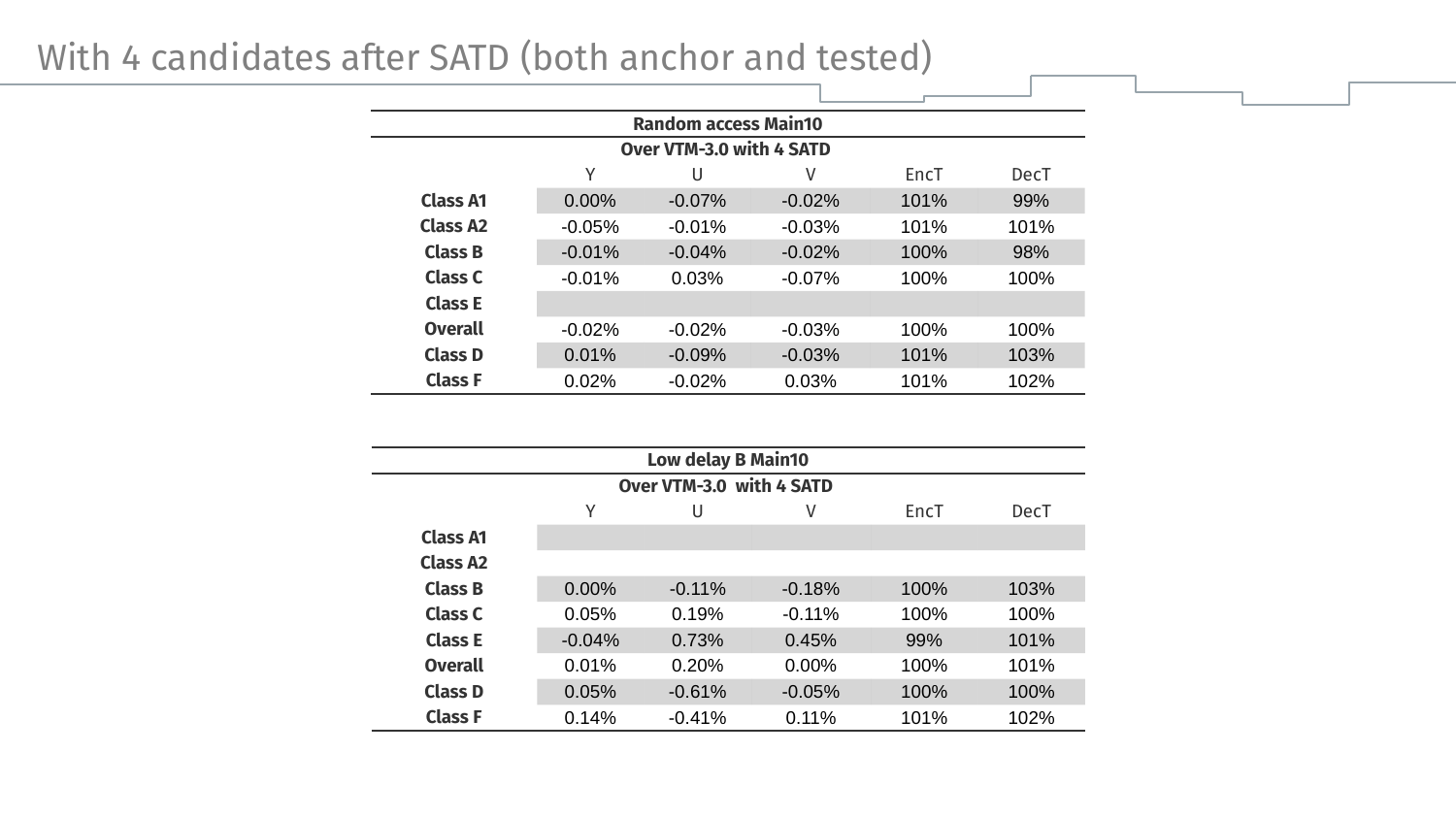

# With 4 candidates after SATD (both anchor and tested)
| Random access Main10 |  |  |  |  |  |
| --- | --- | --- | --- | --- | --- |
| Over VTM-3.0 with 4 SATD |  |  |  |  |  |
|  | Y | U | V | EncT | DecT |
| Class A1 | 0.00% | -0.07% | -0.02% | 101% | 99% |
| Class A2 | -0.05% | -0.01% | -0.03% | 101% | 101% |
| Class B | -0.01% | -0.04% | -0.02% | 100% | 98% |
| Class C | -0.01% | 0.03% | -0.07% | 100% | 100% |
| Class E |  |  |  |  |  |
| Overall | -0.02% | -0.02% | -0.03% | 100% | 100% |
| Class D | 0.01% | -0.09% | -0.03% | 101% | 103% |
| Class F | 0.02% | -0.02% | 0.03% | 101% | 102% |
| Low delay B Main10 |  |  |  |  |  |
| --- | --- | --- | --- | --- | --- |
| Over VTM-3.0 with 4 SATD |  |  |  |  |  |
|  | Y | U | V | EncT | DecT |
| Class A1 |  |  |  |  |  |
| Class A2 |  |  |  |  |  |
| Class B | 0.00% | -0.11% | -0.18% | 100% | 103% |
| Class C | 0.05% | 0.19% | -0.11% | 100% | 100% |
| Class E | -0.04% | 0.73% | 0.45% | 99% | 101% |
| Overall | 0.01% | 0.20% | 0.00% | 100% | 101% |
| Class D | 0.05% | -0.61% | -0.05% | 100% | 100% |
| Class F | 0.14% | -0.41% | 0.11% | 101% | 102% |